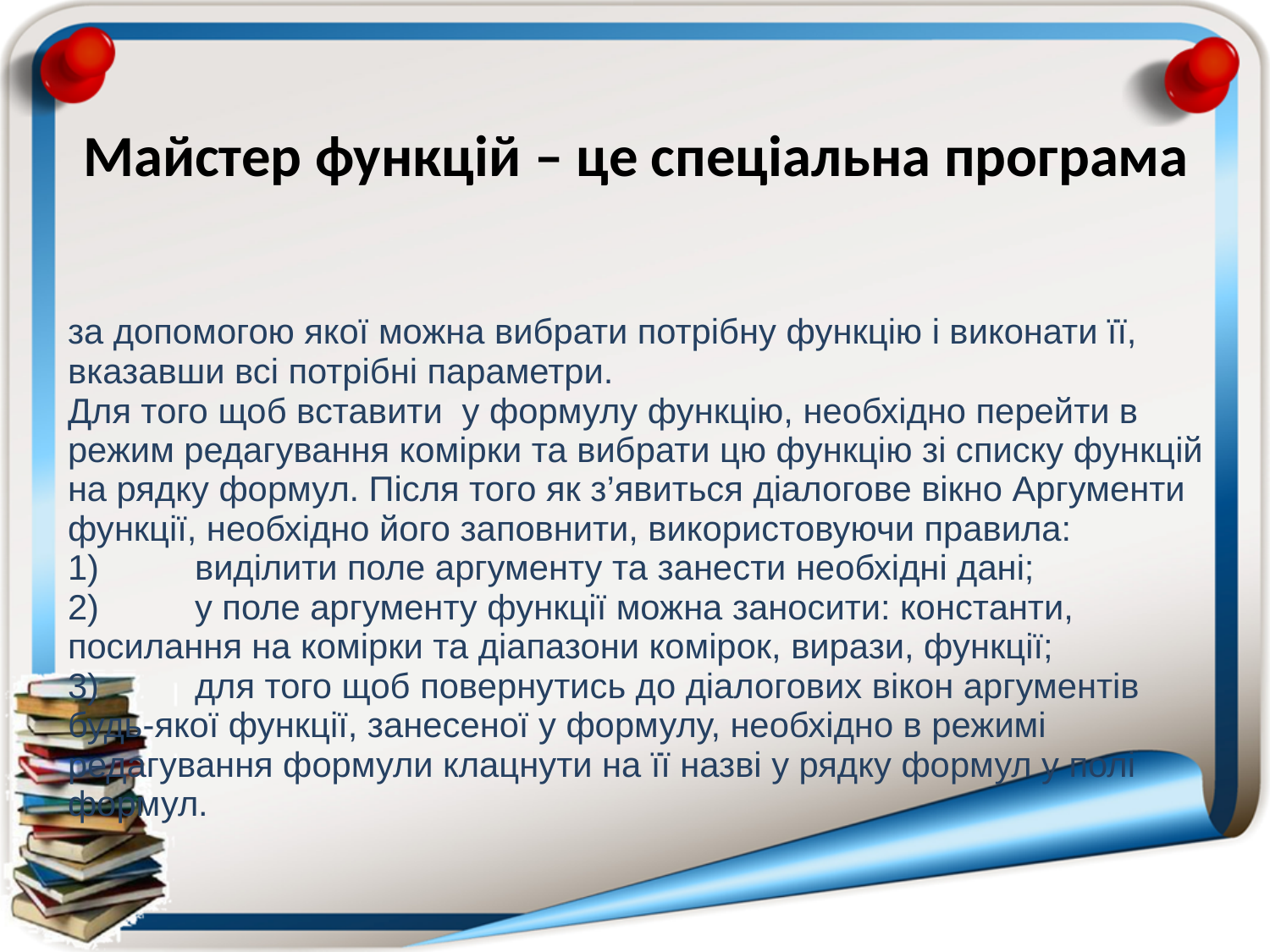

# Майстер функцій – це спеціальна програма
за допомогою якої можна вибрати потрібну функцію і виконати її, вказавши всі потрібні параметри.
Для того щоб вставити  у формулу функцію, необхідно перейти в режим редагування комірки та вибрати цю функцію зі списку функцій на рядку формул. Після того як з’явиться діалогове вікно Аргументи функції, необхідно його заповнити, використовуючи правила:
1)	виділити поле аргументу та занести необхідні дані;
2)	у поле аргументу функції можна заносити: константи, посилання на комірки та діапазони комірок, вирази, функції;
3)	для того щоб повернутись до діалогових вікон аргументів будь-якої функції, занесеної у формулу, необхідно в режимі редагування формули клацнути на її назві у рядку формул у полі формул.